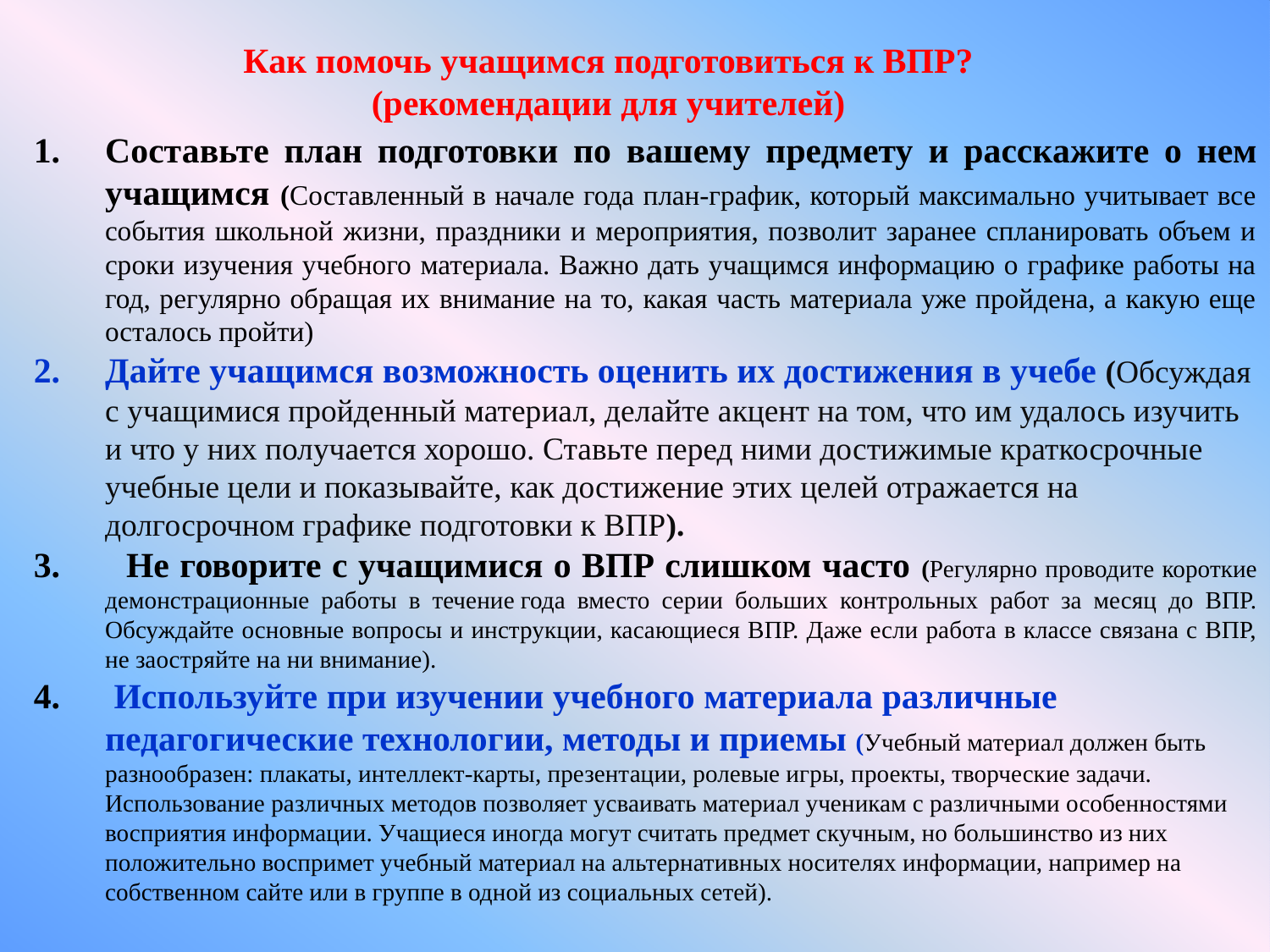

Как помочь учащимся подготовиться к ВПР?
 (рекомендации для учителей)
Составьте план подготовки по вашему предмету и расскажите о нем учащимся (Составленный в начале года план-график, который максимально учитывает все события школьной жизни, праздники и мероприятия, позволит заранее спланировать объем и сроки изучения учебного материала. Важно дать учащимся информацию о графике работы на год, регулярно обращая их внимание на то, какая часть материала уже пройдена, а какую еще осталось пройти)
Дайте учащимся возможность оценить их достижения в учебе (Обсуждая с учащимися пройденный материал, делайте акцент на том, что им удалось изучить и что у них получается хорошо. Ставьте перед ними достижимые краткосрочные учебные цели и показывайте, как достижение этих целей отражается на долгосрочном графике подготовки к ВПР).
  Не говорите с учащимися о ВПР слишком часто (Регулярно проводите короткие демонстрационные работы в течение года вместо серии больших контрольных работ за месяц до ВПР. Обсуждайте основные вопросы и инструкции, касающиеся ВПР. Даже если работа в классе связана с ВПР, не заостряйте на ни внимание).
 Используйте при изучении учебного материала различные педагогические технологии, методы и приемы (Учебный материал должен быть разнообразен: плакаты, интеллект-карты, презентации, ролевые игры, проекты, творческие задачи. Использование различных методов позволяет усваивать материал ученикам с различными особенностями восприятия информации. Учащиеся иногда могут считать предмет скучным, но большинство из них положительно воспримет учебный материал на альтернативных носителях информации, например на собственном сайте или в группе в одной из социальных сетей).